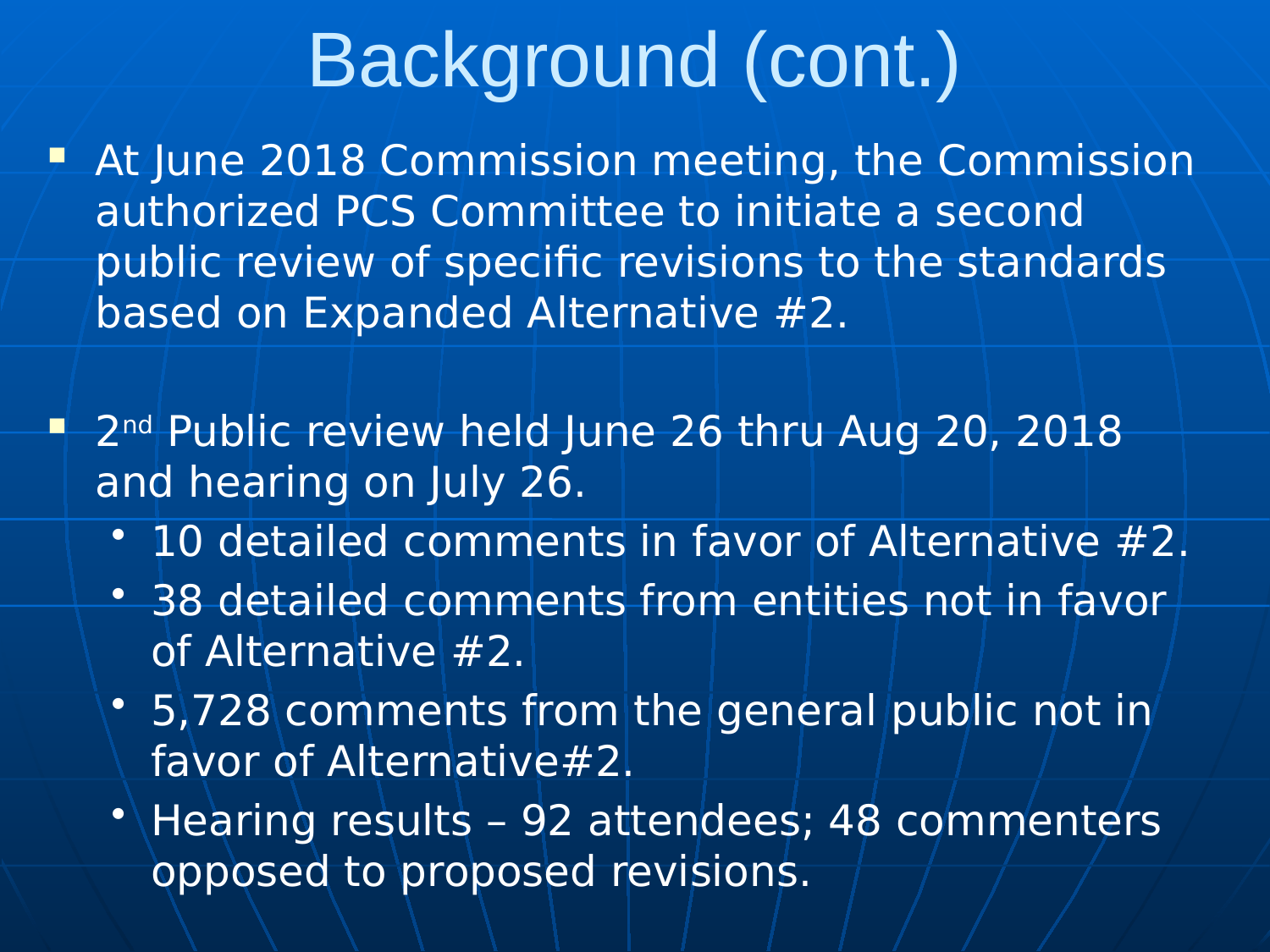

# Background (cont.)
At June 2018 Commission meeting, the Commission authorized PCS Committee to initiate a second public review of specific revisions to the standards based on Expanded Alternative #2.

2nd Public review held June 26 thru Aug 20, 2018 and hearing on July 26.
10 detailed comments in favor of Alternative #2.
38 detailed comments from entities not in favor of Alternative #2.
5,728 comments from the general public not in favor of Alternative#2.
Hearing results – 92 attendees; 48 commenters opposed to proposed revisions.